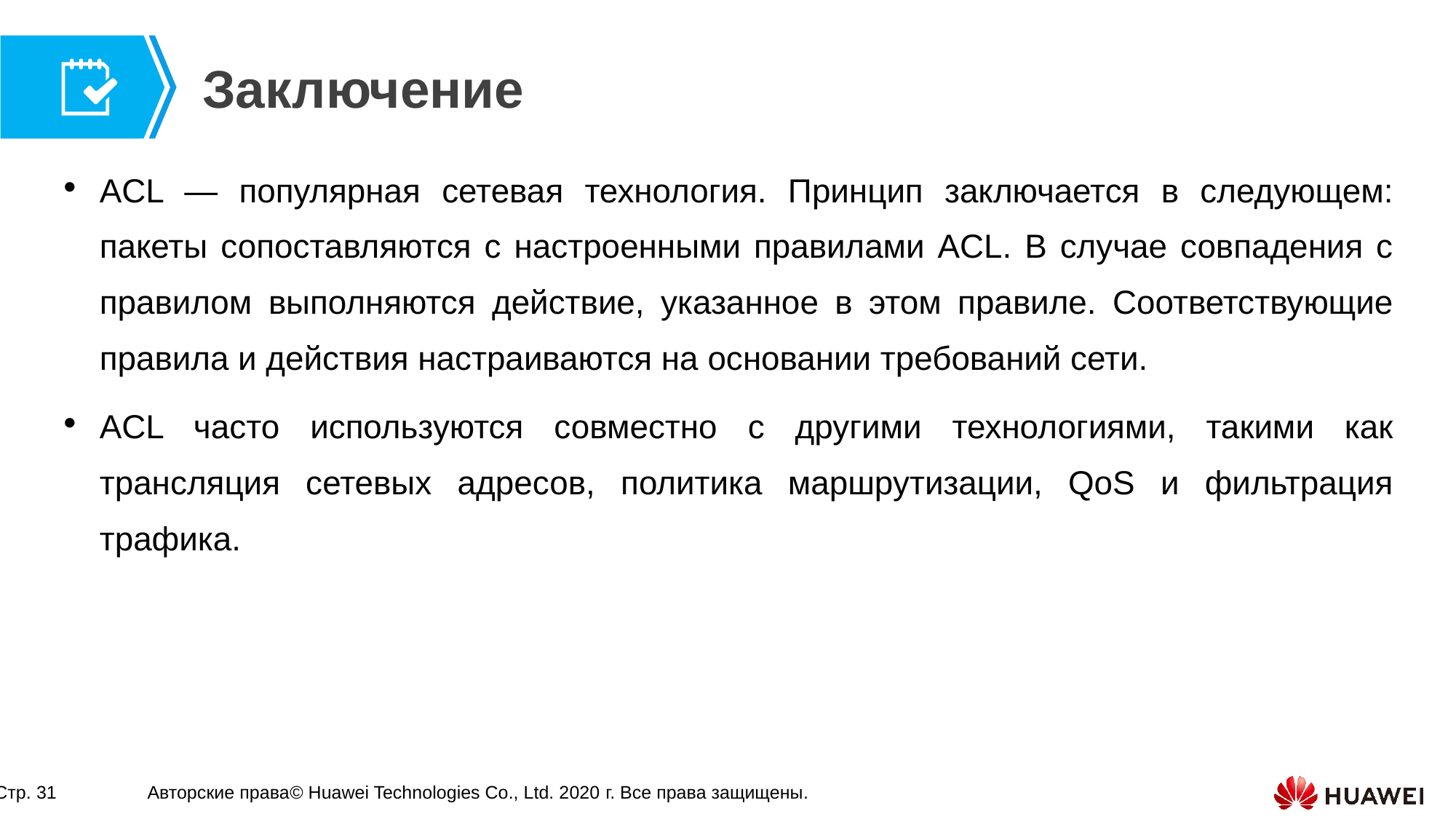

ACL — популярная сетевая технология. Принцип заключается в следующем: пакеты сопоставляются с настроенными правилами ACL. В случае совпадения с правилом выполняются действие, указанное в этом правиле. Соответствующие правила и действия настраиваются на основании требований сети.
ACL часто используются совместно с другими технологиями, такими как трансляция сетевых адресов, политика маршрутизации, QoS и фильтрация трафика.